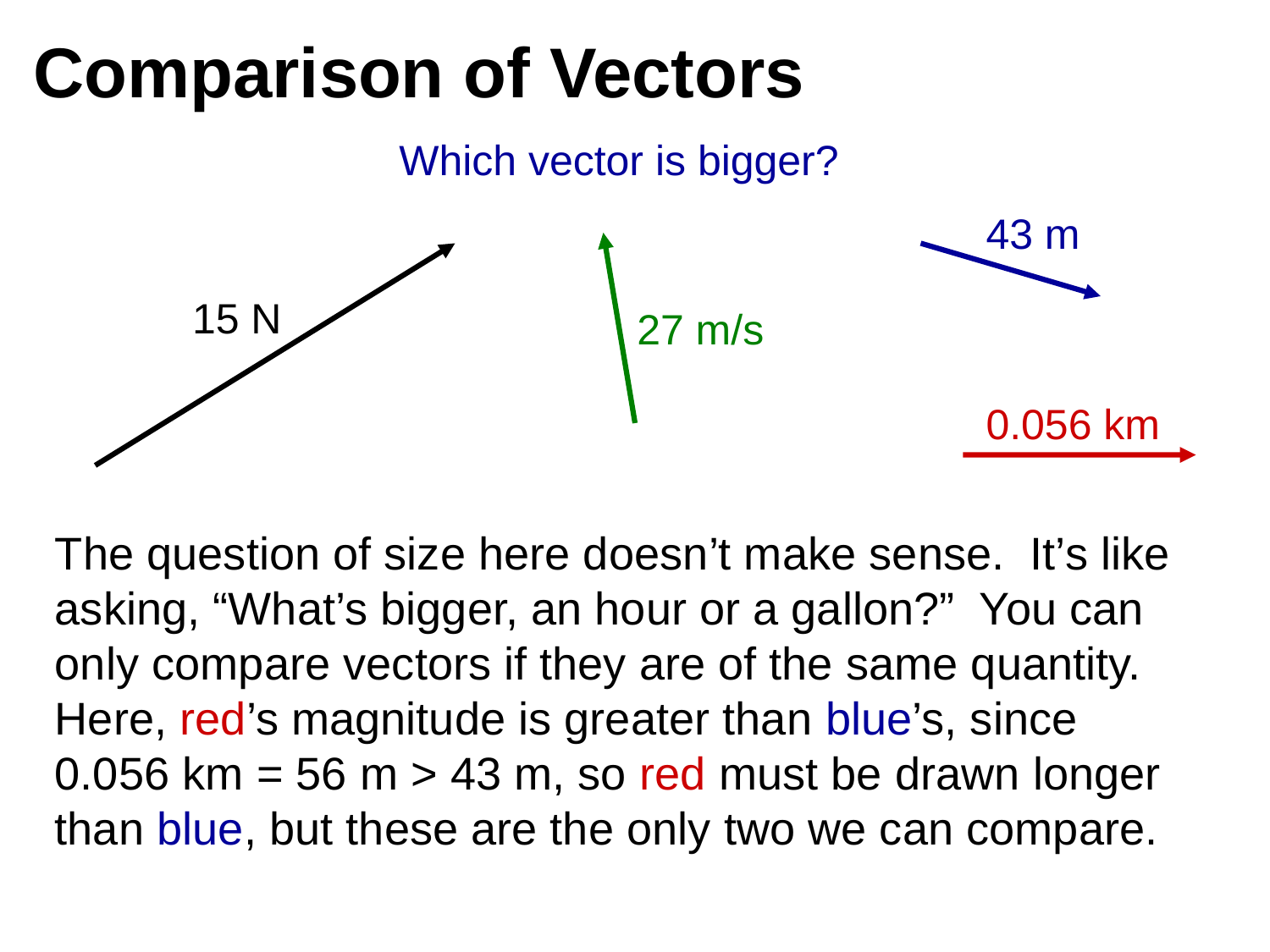

# Comparison of Vectors
Which vector is bigger?
43 m

15 N
27 m/s
0.056 km

The question of size here doesn’t make sense.  It’s like asking, “What’s bigger, an hour or a gallon?”  You can only compare vectors if they are of the same quantity.  Here, red’s magnitude is greater than blue’s, since 0.056 km = 56 m > 43 m, so red must be drawn longer than blue, but these are the only two we can compare.